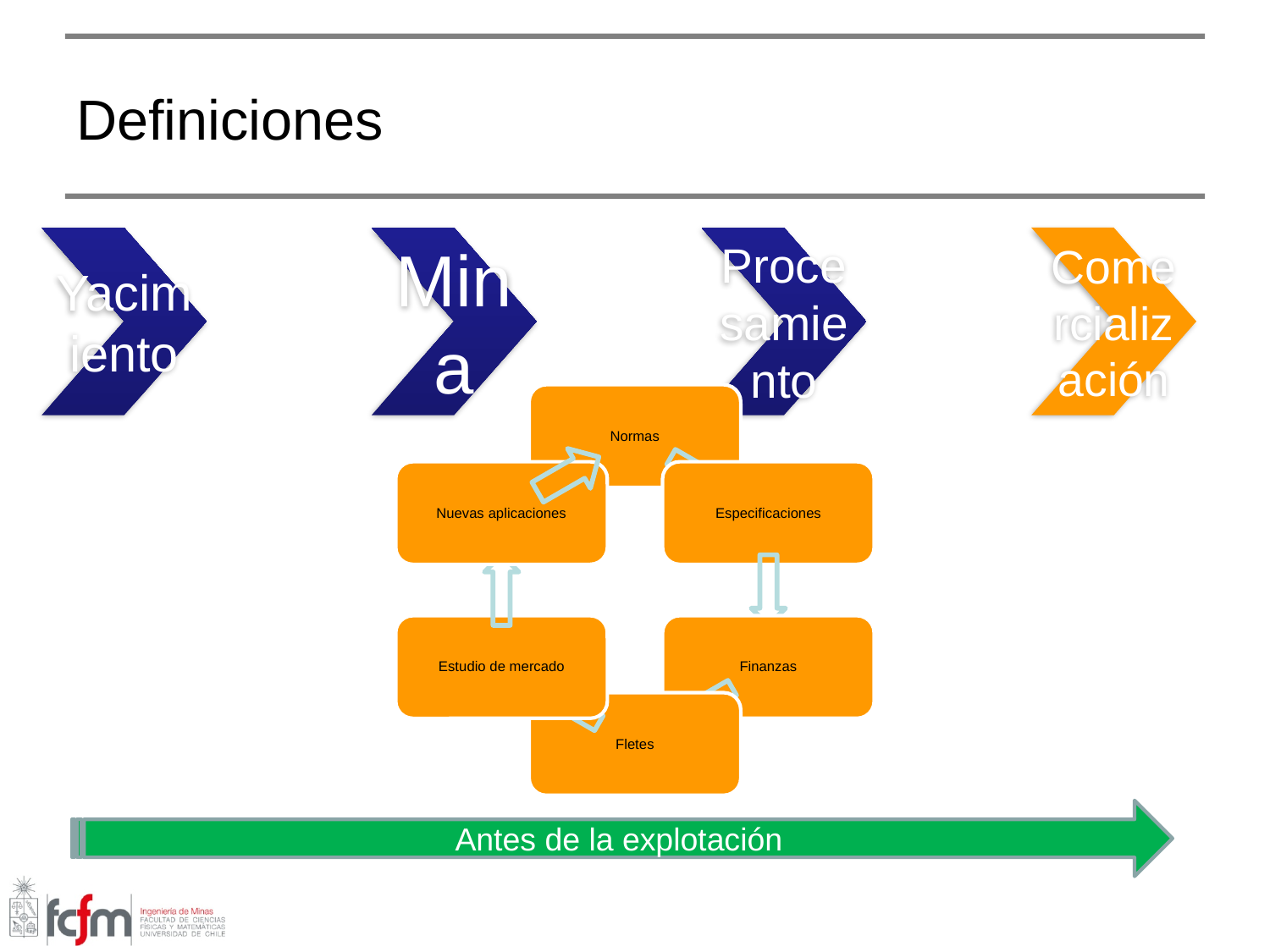

# Definiciones
Yacimiento
Mina
Procesamiento
Comercialización
Normas
Especificaciones
Finanzas
Fletes
Estudio de mercado
Nuevas aplicaciones
Antes de la explotación